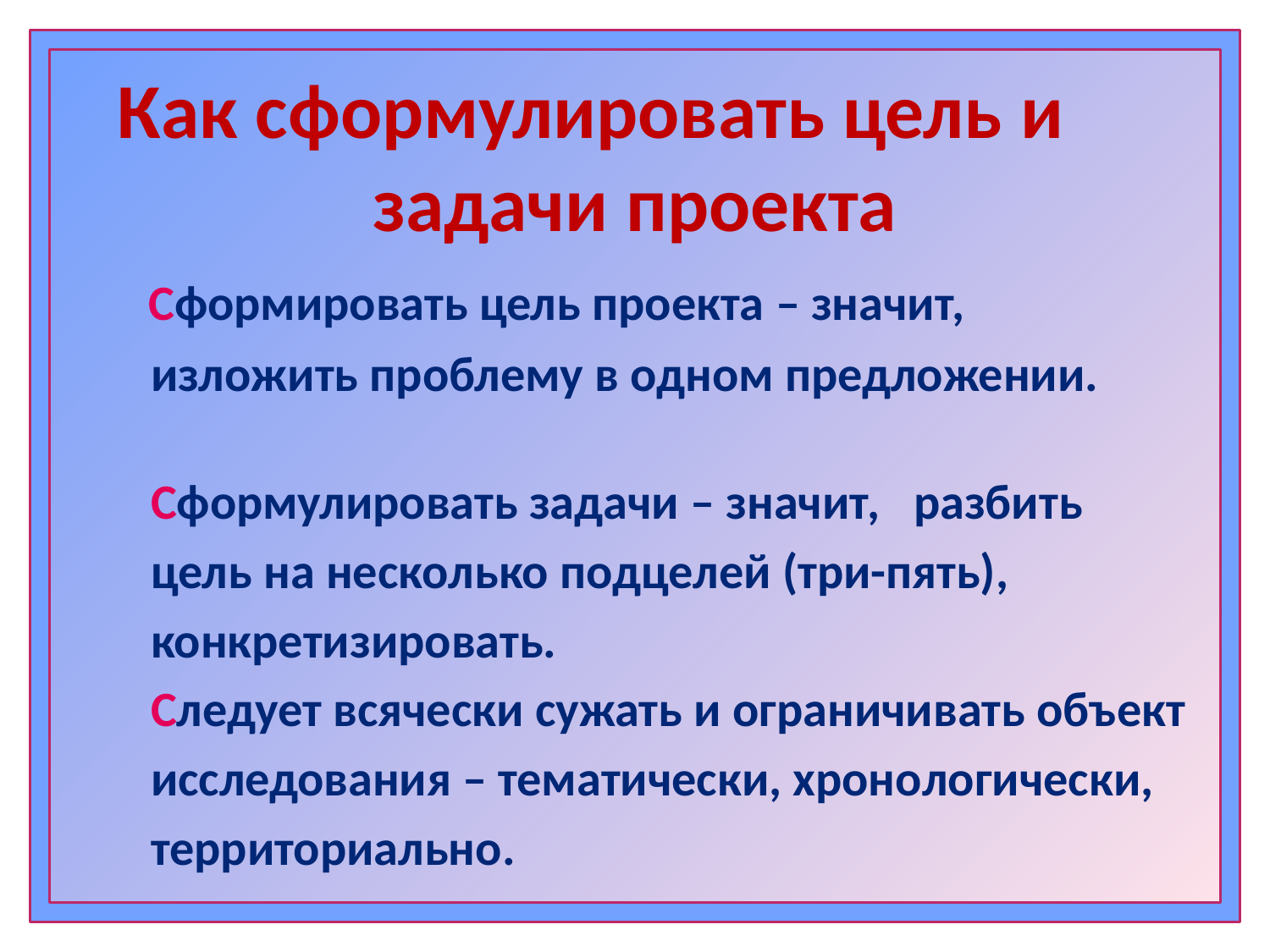

# Как сформулировать цель и      задачи проекта
      Сформировать цель проекта – значит,
       изложить проблему в одном предложении.
       Сформулировать задачи – значит,   разбить
       цель на несколько подцелей (три-пять),
       конкретизировать.
       Следует всячески сужать и ограничивать объект
       исследования – тематически, хронологически,
       территориально.